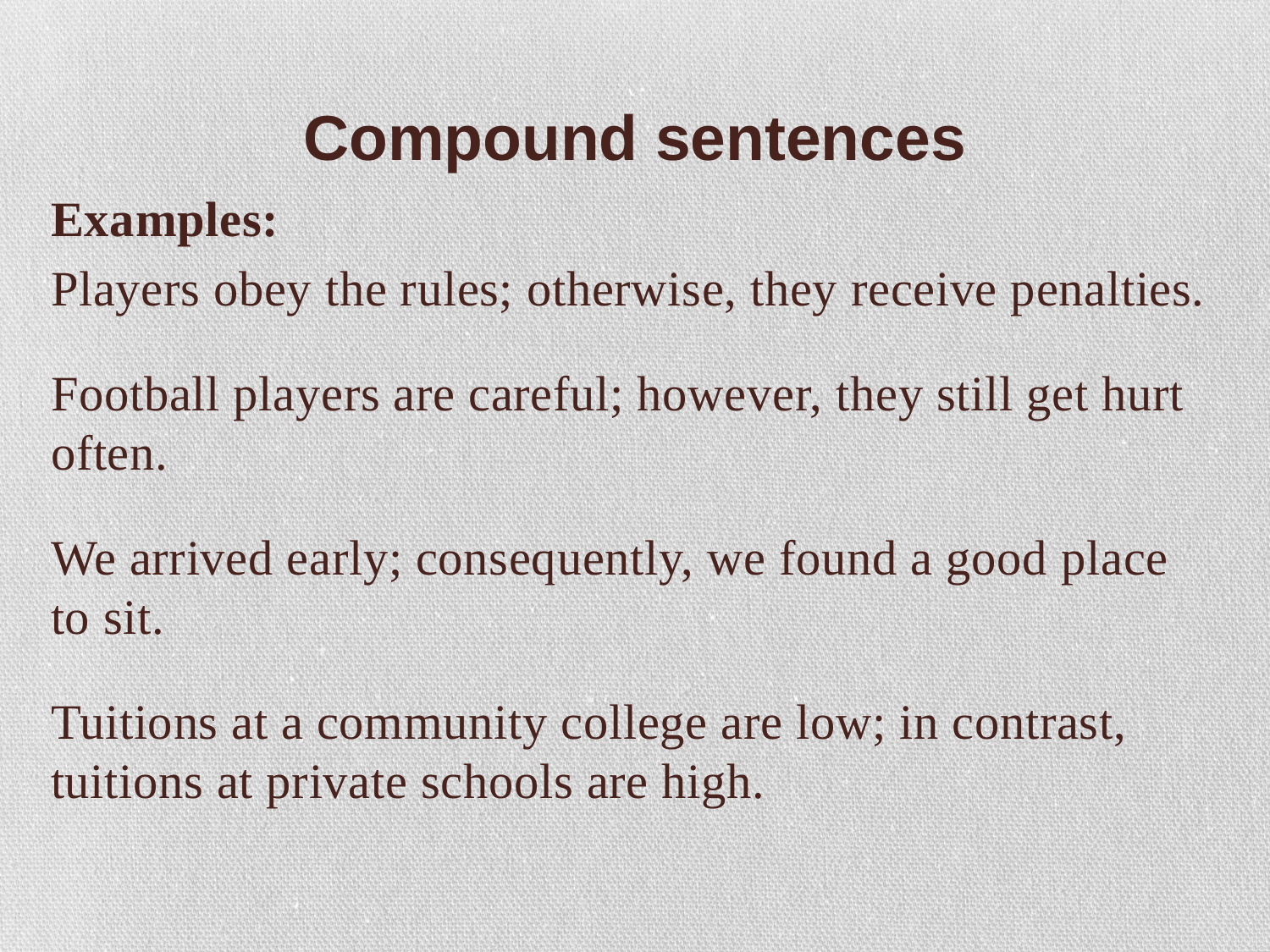

# Compound sentences
Examples:
Players obey the rules; otherwise, they receive penalties.

Football players are careful; however, they still get hurt often.

We arrived early; consequently, we found a good place to sit.

Tuitions at a community college are low; in contrast, tuitions at private schools are high.
Eman Al-Katheery